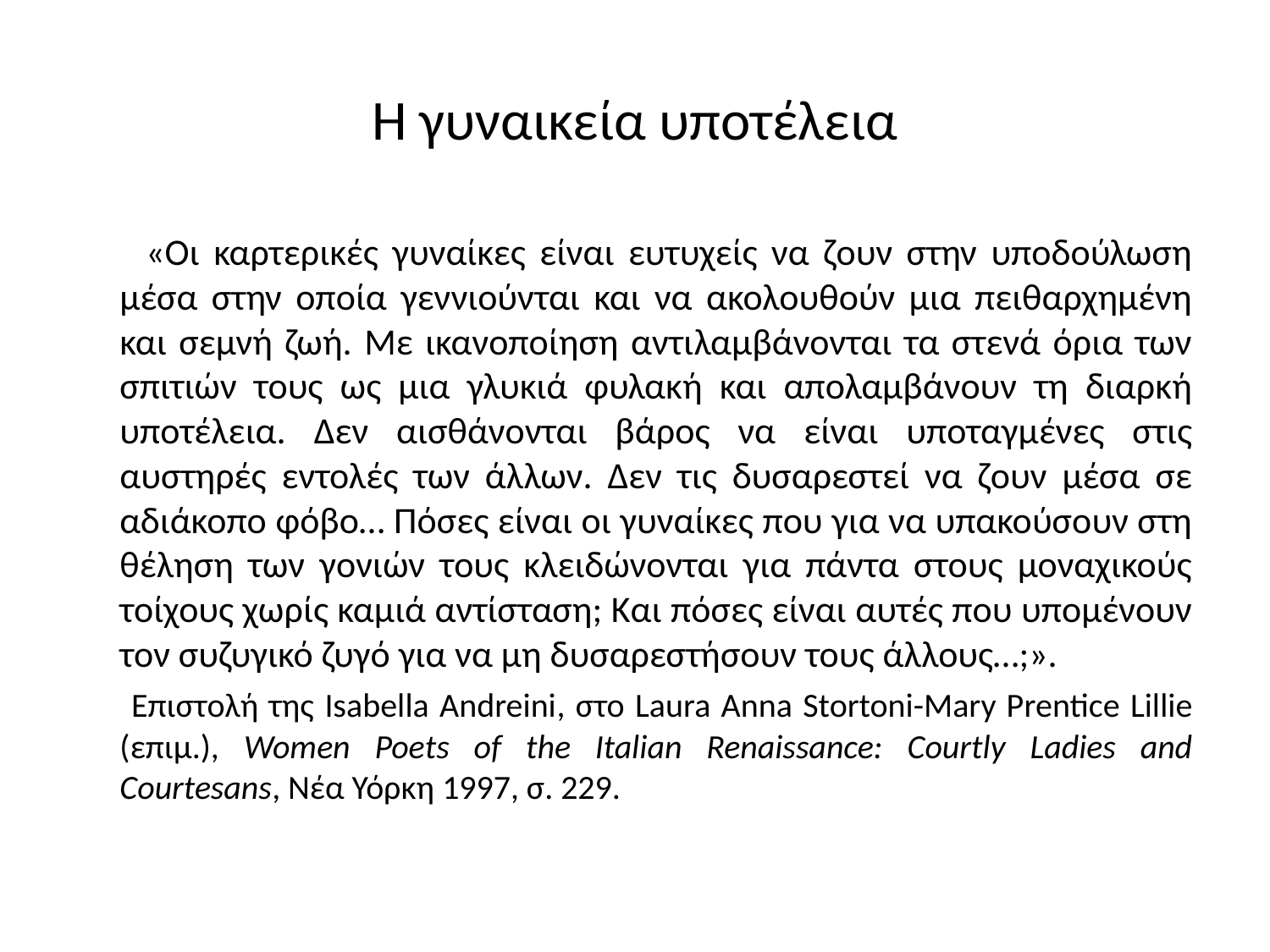

# Η γυναικεία υποτέλεια
     «Οι καρτερικές γυναίκες είναι ευτυχείς να ζουν στην υποδούλωση μέσα στην οποία γεννιούνται και να ακολουθούν μια πειθαρχημένη και σεμνή ζωή. Με ικανοποίηση αντιλαμβάνονται τα στενά όρια των σπιτιών τους ως μια γλυκιά φυλακή και απολαμβάνουν τη διαρκή υποτέλεια. Δεν αισθάνονται βάρος να είναι υποταγμένες στις αυστηρές εντολές των άλλων. Δεν τις δυσαρεστεί να ζουν μέσα σε αδιάκοπο φόβο… Πόσες είναι οι γυναίκες που για να υπακούσουν στη θέληση των γονιών τους κλειδώνονται για πάντα στους μοναχικούς τοίχους χωρίς καμιά αντίσταση; Και πόσες είναι αυτές που υπομένουν τον συζυγικό ζυγό για να μη δυσαρεστήσουν τους άλλους…;».
     Επιστολή της Isabella Andreini, στο Laura Anna Stortoni-Mary Prentice Lillie (επιμ.), Women Poets of the Italian Renaissance: Courtly Ladies and Courtesans, Νέα Υόρκη 1997, σ. 229.